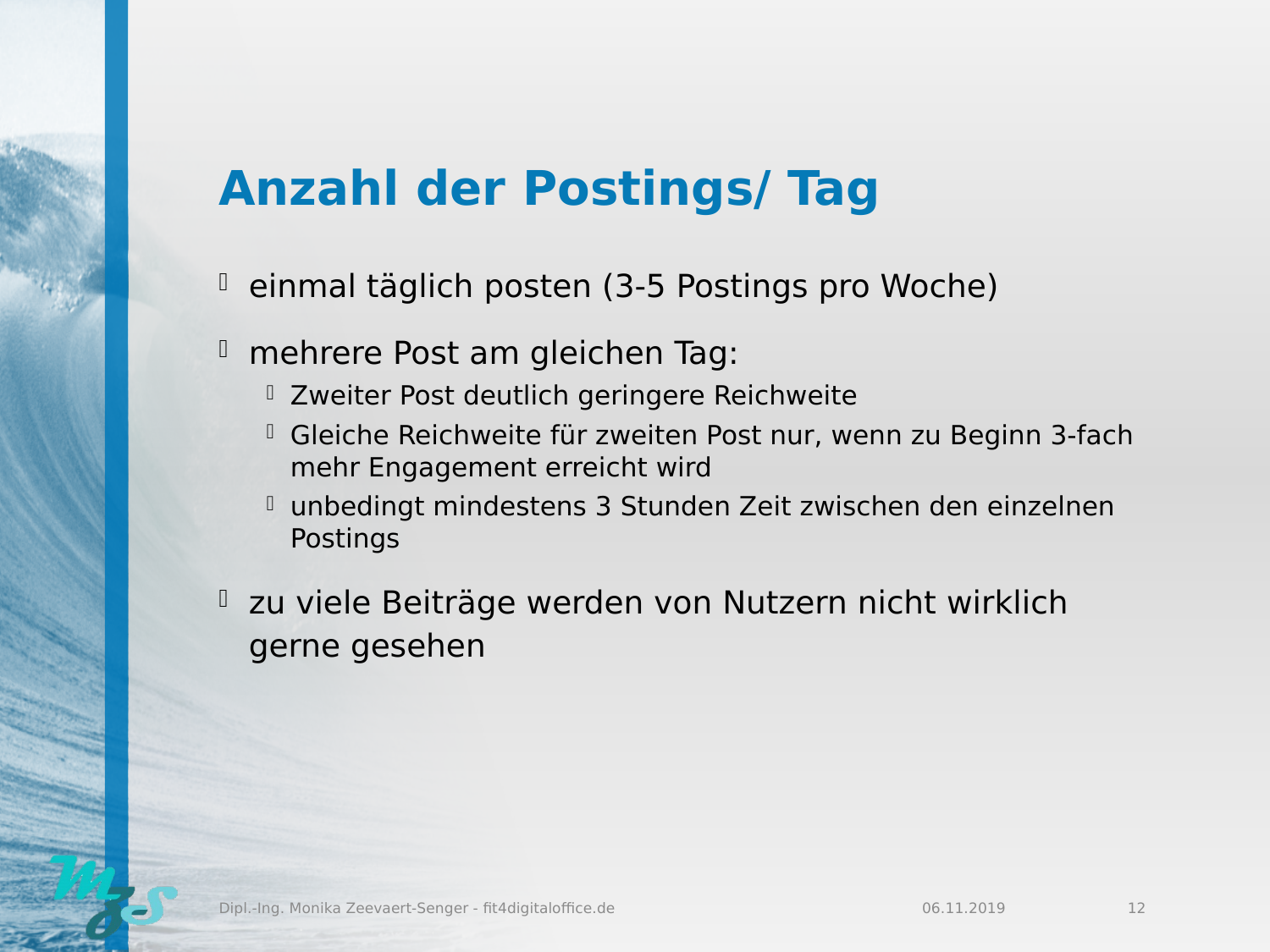

# Anzahl der Postings/ Tag
einmal täglich posten (3-5 Postings pro Woche)
mehrere Post am gleichen Tag:
Zweiter Post deutlich geringere Reichweite
Gleiche Reichweite für zweiten Post nur, wenn zu Beginn 3-fach mehr Engagement erreicht wird
unbedingt mindestens 3 Stunden Zeit zwischen den einzelnen Postings
zu viele Beiträge werden von Nutzern nicht wirklich gerne gesehen
Dipl.-Ing. Monika Zeevaert-Senger - fit4digitaloffice.de
06.11.2019
12